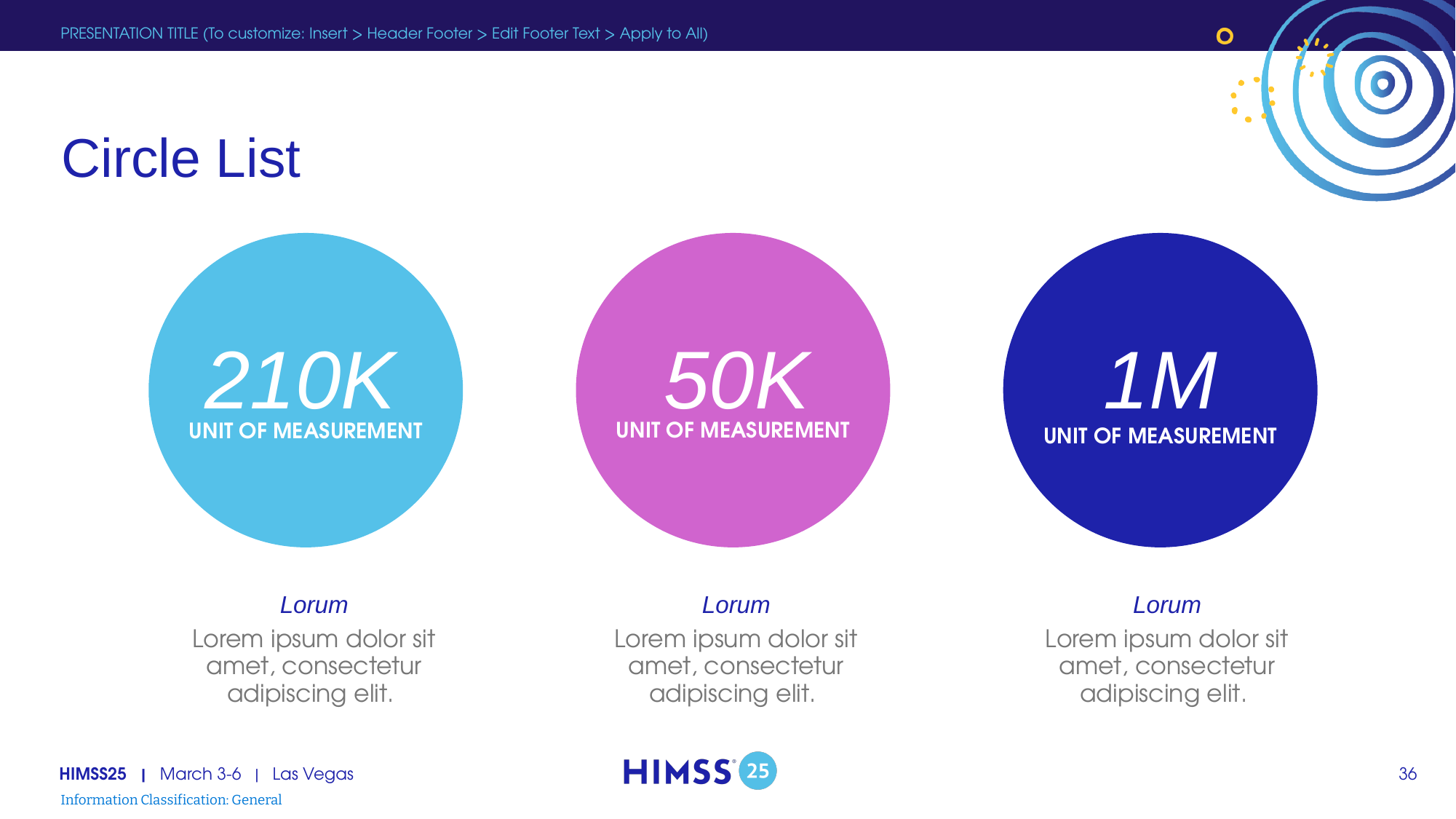

PRESENTATION TITLE (To customize: Insert > Header Footer > Edit Footer Text > Apply to All)
# Circle List

210K
50K
1M
UNIT OF MEASUREMENT
UNIT OF MEASUREMENT
UNIT OF MEASUREMENT
Lorum
Lorum
Lorum
Lorem ipsum dolor sit amet, consectetur adipiscing elit.
Lorem ipsum dolor sit amet, consectetur adipiscing elit.
Lorem ipsum dolor sit amet, consectetur adipiscing elit.
36